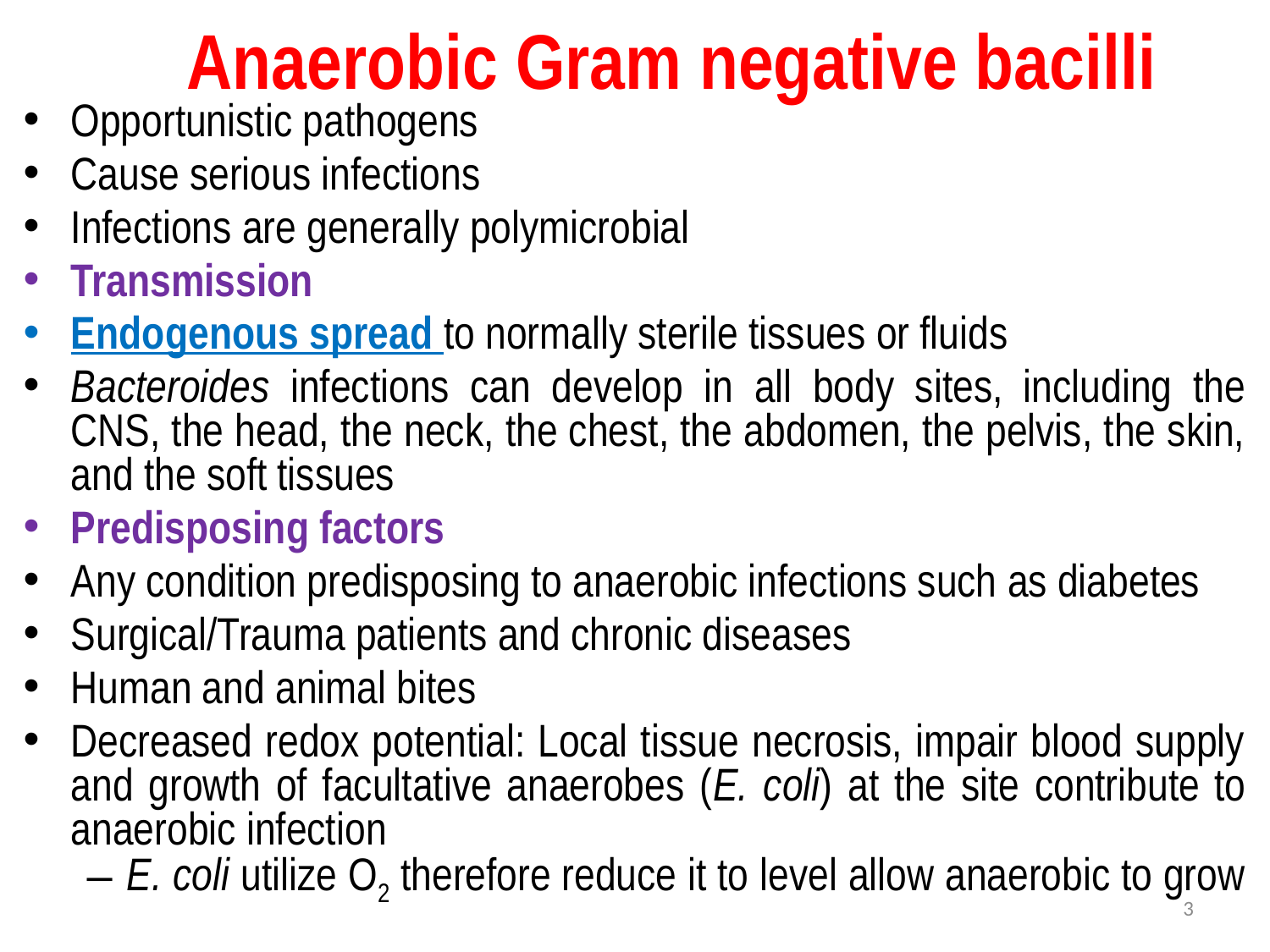

# Anaerobic Gram negative bacilli
Opportunistic pathogens
Cause serious infections
Infections are generally polymicrobial
Transmission
Endogenous spread to normally sterile tissues or fluids
Bacteroides infections can develop in all body sites, including the CNS, the head, the neck, the chest, the abdomen, the pelvis, the skin, and the soft tissues
Predisposing factors
Any condition predisposing to anaerobic infections such as diabetes
Surgical/Trauma patients and chronic diseases
Human and animal bites
Decreased redox potential: Local tissue necrosis, impair blood supply and growth of facultative anaerobes (E. coli) at the site contribute to anaerobic infection
E. coli utilize O2 therefore reduce it to level allow anaerobic to grow

3